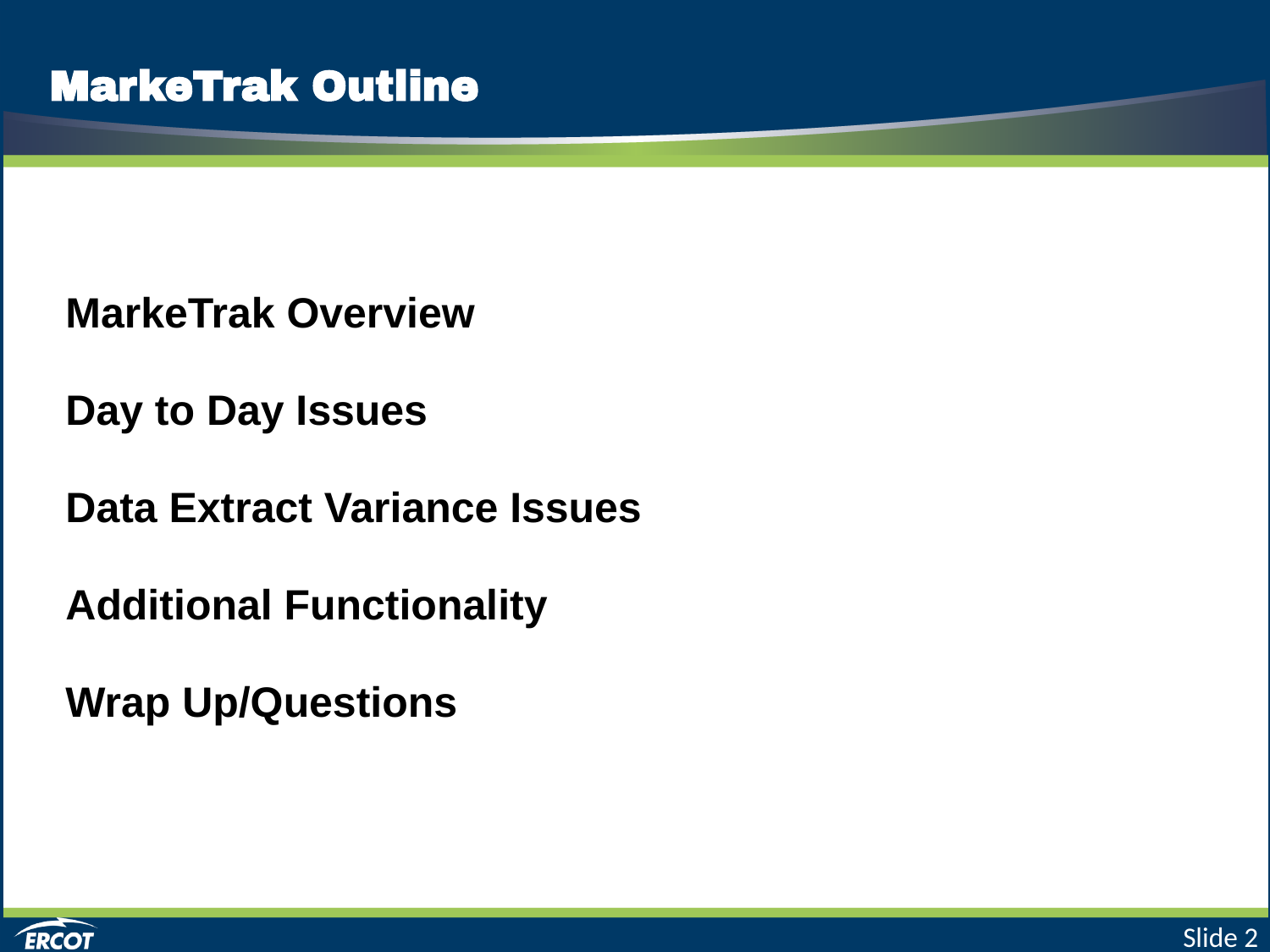

# MarkeTrak Outline
MarkeTrak Overview
Day to Day Issues
Data Extract Variance Issues
Additional Functionality
Wrap Up/Questions